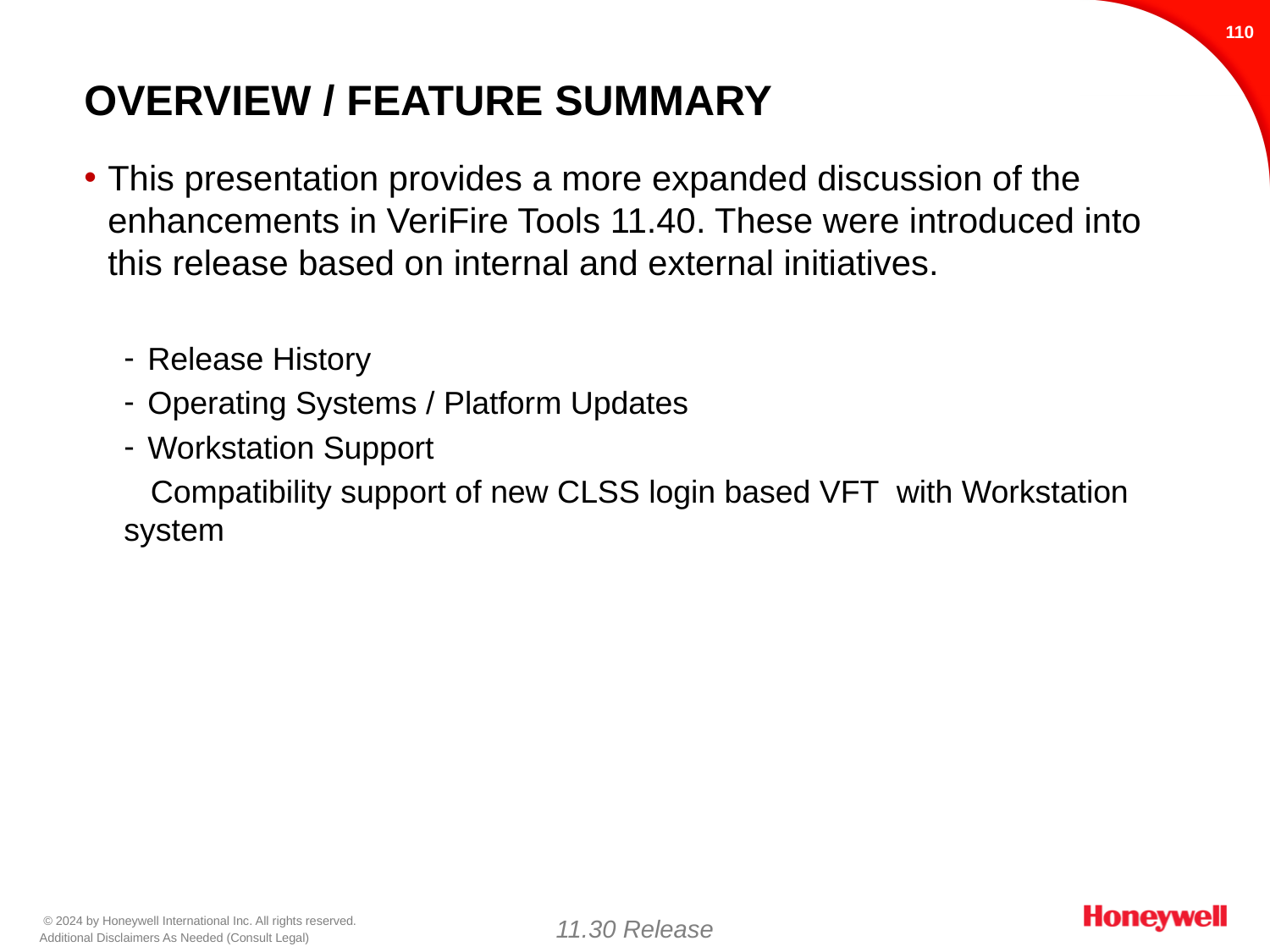

110
# Overview / Feature Summary
This presentation provides a more expanded discussion of the enhancements in VeriFire Tools 11.40. These were introduced into this release based on internal and external initiatives.

Release History
Operating Systems / Platform Updates
Workstation Support
   Compatibility support of new CLSS login based VFT  with Workstation  system

11.30 Release